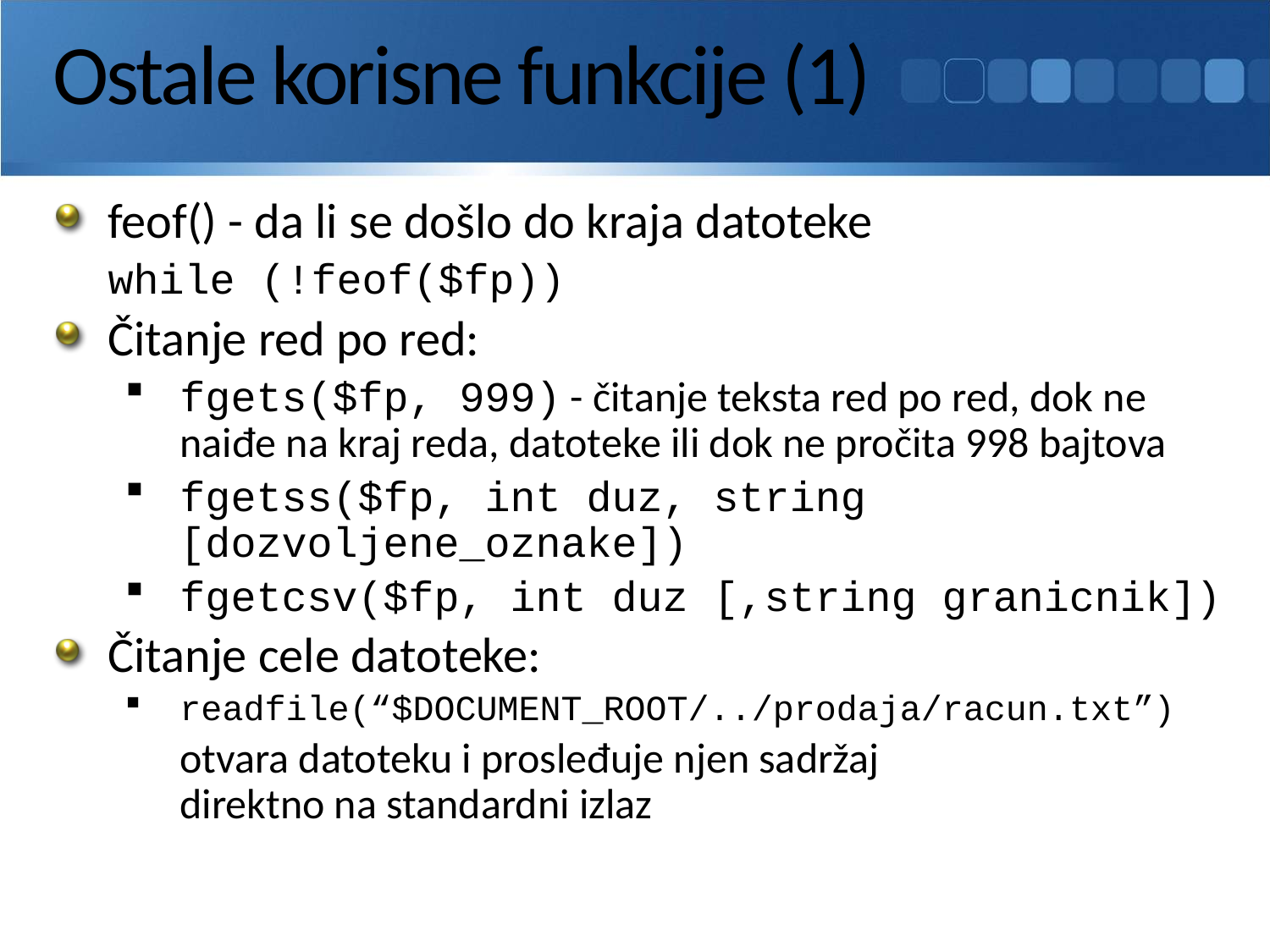

# Ostale korisne funkcije (1)
feof() - da li se došlo do kraja datoteke
	while (!feof($fp))
Čitanje red po red:
fgets($fp, 999) - čitanje teksta red po red, dok ne naiđe na kraj reda, datoteke ili dok ne pročita 998 bajtova
fgetss($fp, int duz, string [dozvoljene_oznake])
fgetcsv($fp, int duz [,string granicnik])
Čitanje cele datoteke:
readfile(“$DOCUMENT_ROOT/../prodaja/racun.txt”)
	otvara datoteku i prosleđuje njen sadržaj
direktno na standardni izlaz

Rad sa datotekama
127